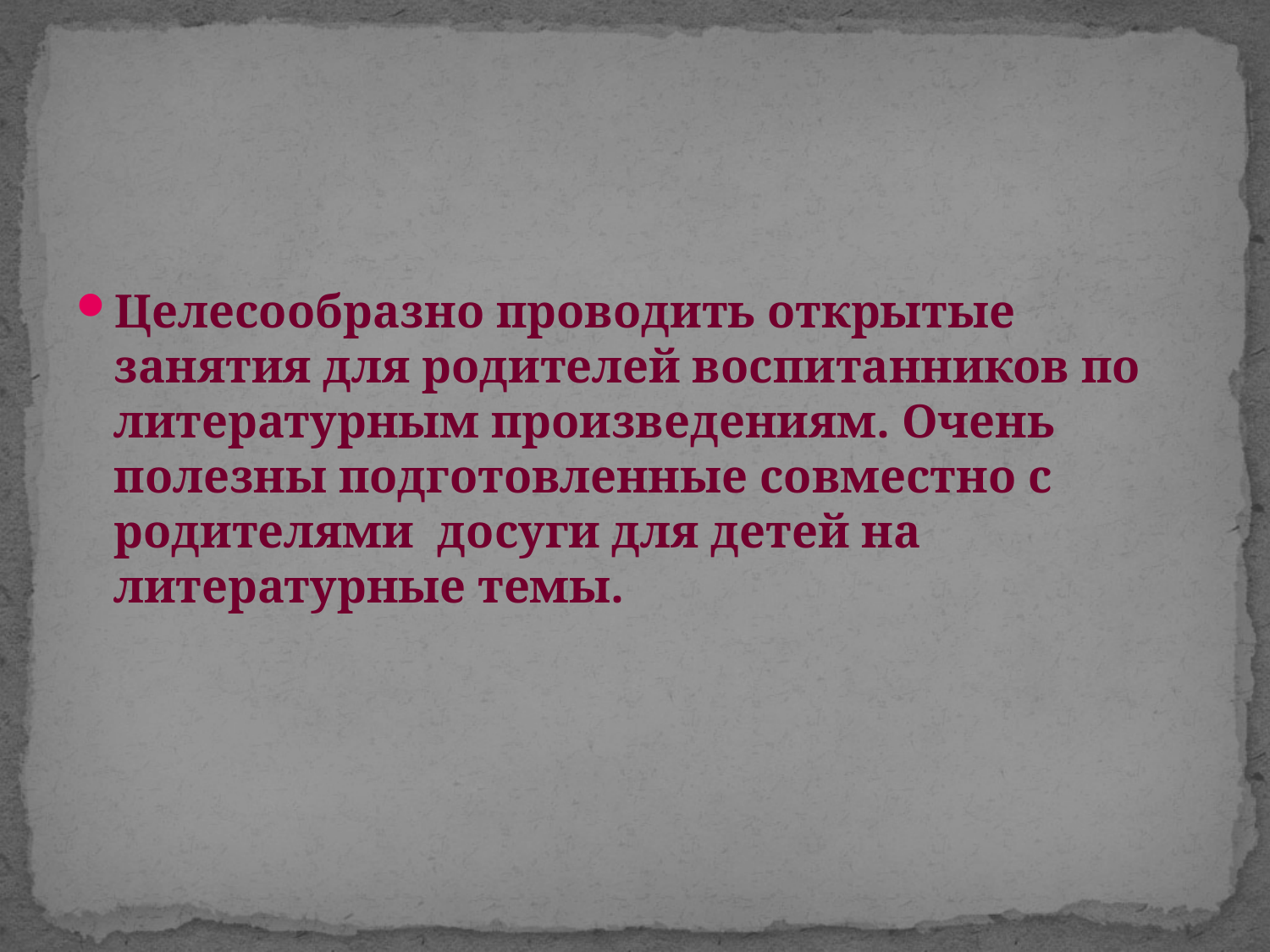

Целесообразно проводить открытые занятия для родителей воспитанников по  литературным произведениям. Очень полезны подготовленные совместно с родителями  досуги для детей на литературные темы.